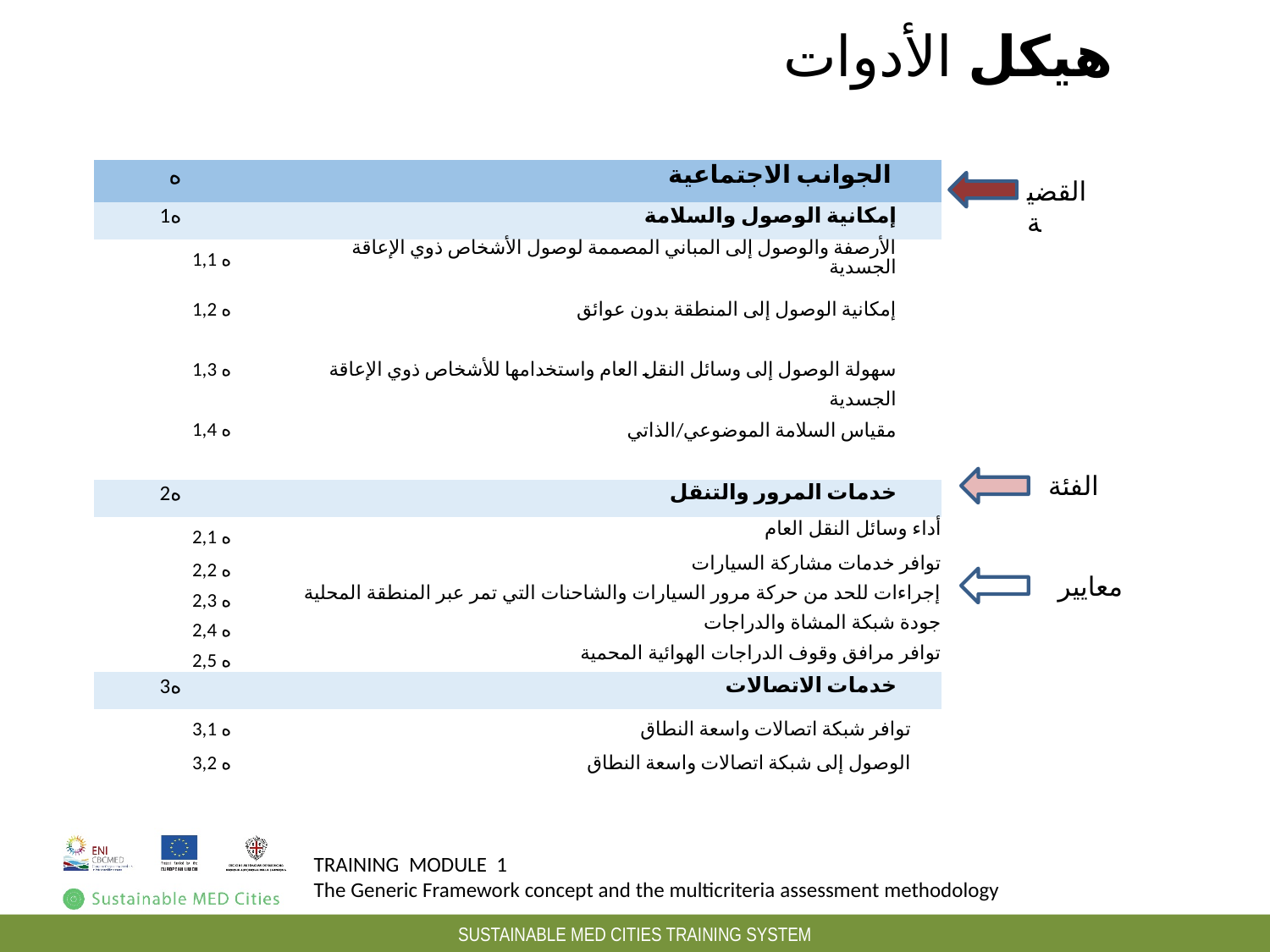

هيكل الأدوات
| ه | الجوانب الاجتماعية |  |
| --- | --- | --- |
| ه1 | إمكانية الوصول والسلامة |  |
|  | ه 1,1 | الأرصفة والوصول إلى المباني المصممة لوصول الأشخاص ذوي الإعاقة الجسدية |
|  | ه 1,2 | إمكانية الوصول إلى المنطقة بدون عوائق |
|  | ه 1,3 | سهولة الوصول إلى وسائل النقل العام واستخدامها للأشخاص ذوي الإعاقة الجسدية |
|  | ه 1,4 | مقياس السلامة الموضوعي/الذاتي |
| ه2 | خدمات المرور والتنقل |  |
|  | ه 2,1 | أداء وسائل النقل العام |
|  | ه 2,2 | توافر خدمات مشاركة السيارات |
|  | ه 2,3 | إجراءات للحد من حركة مرور السيارات والشاحنات التي تمر عبر المنطقة المحلية |
|  | ه 2,4 | جودة شبكة المشاة والدراجات |
|  | ه 2,5 | توافر مرافق وقوف الدراجات الهوائية المحمية |
| ه3 | خدمات الاتصالات |  |
|  | ه 3,1 | توافر شبكة اتصالات واسعة النطاق |
|  | ه 3,2 | الوصول إلى شبكة اتصالات واسعة النطاق |

القضية

الفئة

معايير